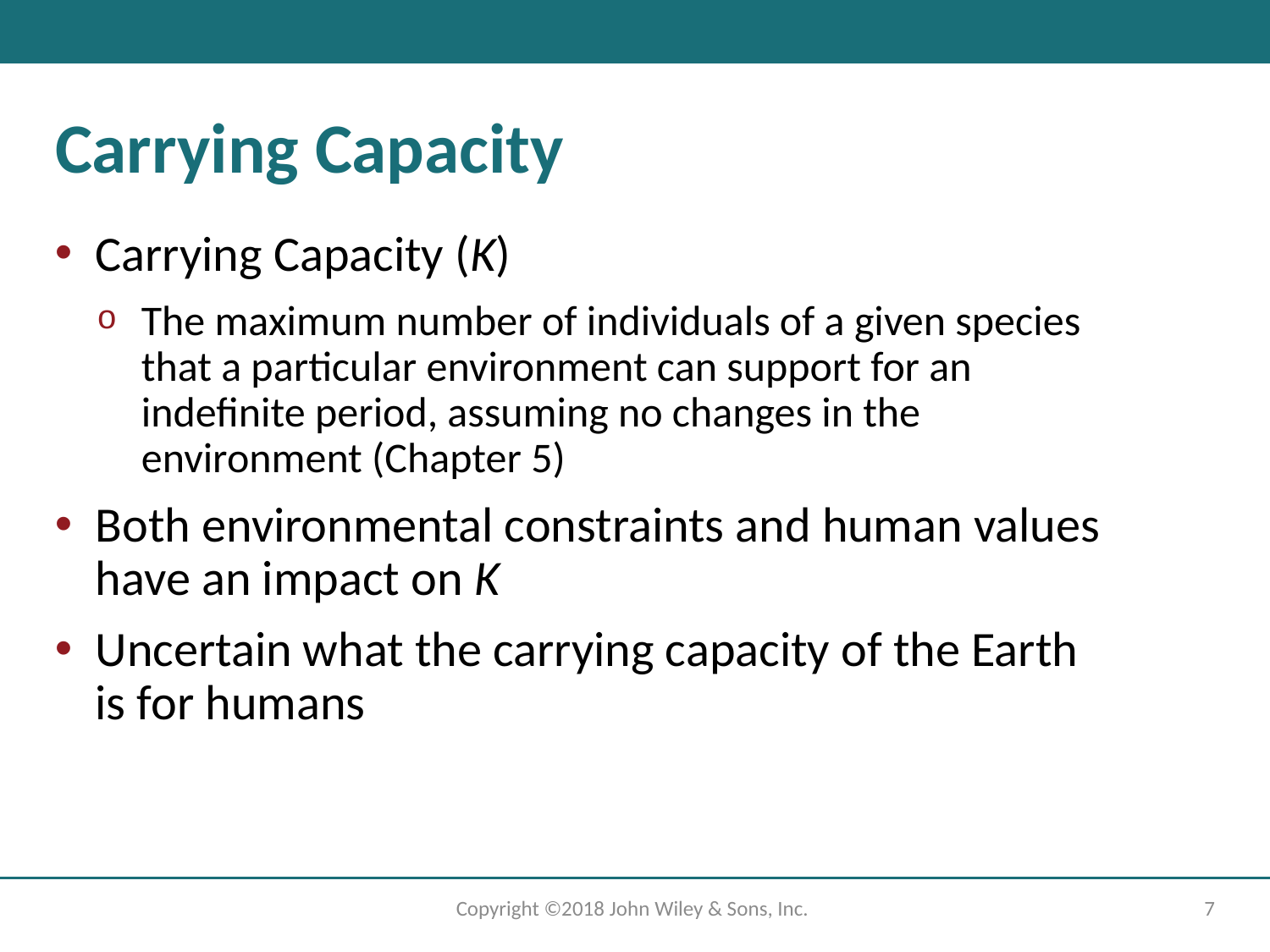

# Carrying Capacity
Carrying Capacity (K)
The maximum number of individuals of a given species that a particular environment can support for an indefinite period, assuming no changes in the environment (Chapter 5)
Both environmental constraints and human values have an impact on K
Uncertain what the carrying capacity of the Earth is for humans
Copyright ©2018 John Wiley & Sons, Inc.
7